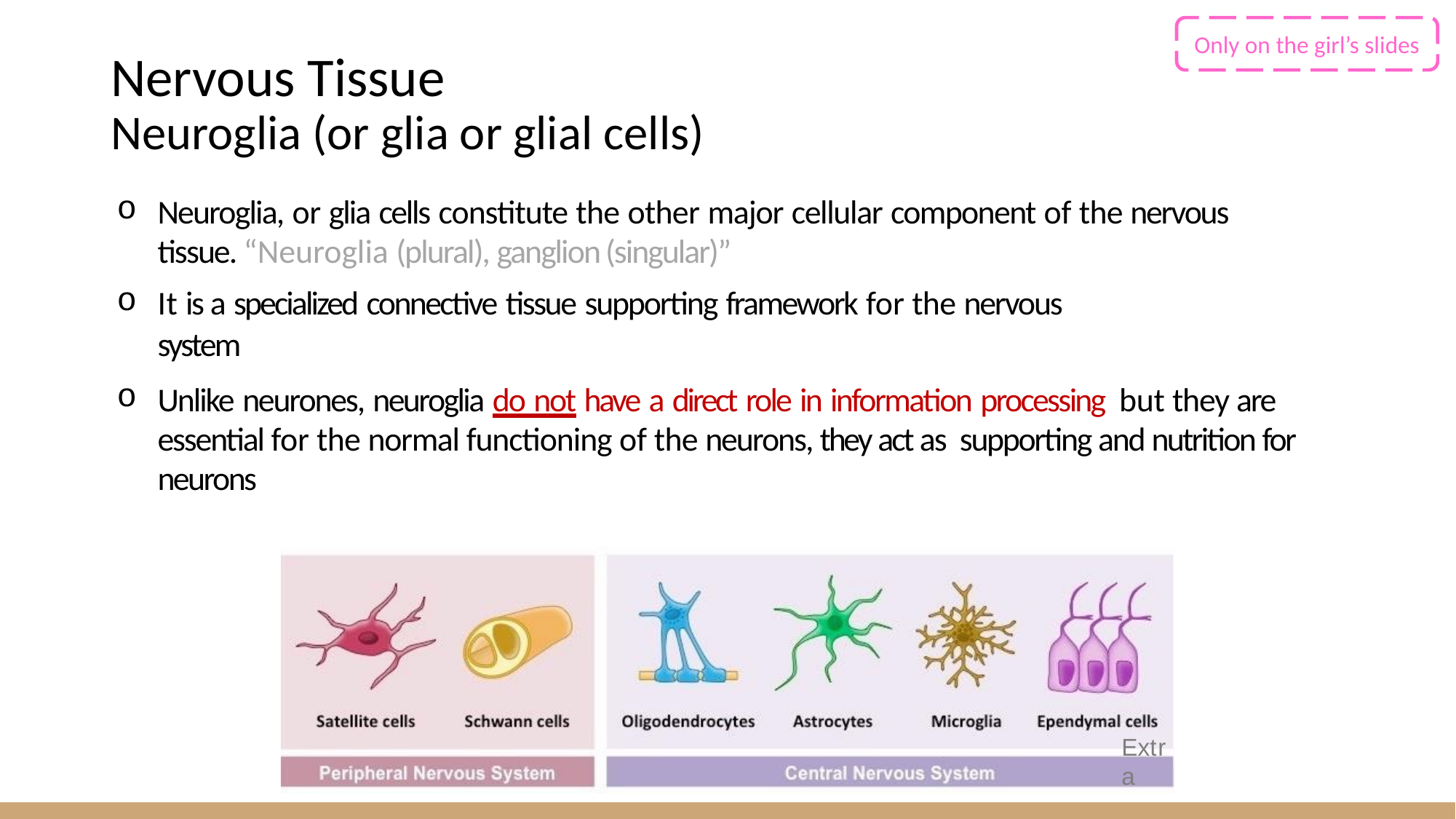

Only on the girl’s slides
Nervous Tissue
Neuroglia (or glia or glial cells)
Neuroglia, or glia cells constitute the other major cellular component of the nervous tissue. “Neuroglia (plural), ganglion (singular)”
It is a specialized connective tissue supporting framework for the nervous
system
Unlike neurones, neuroglia do not have a direct role in information processing  but they are essential for the normal functioning of the neurons, they act as  supporting and nutrition for neurons

Extra